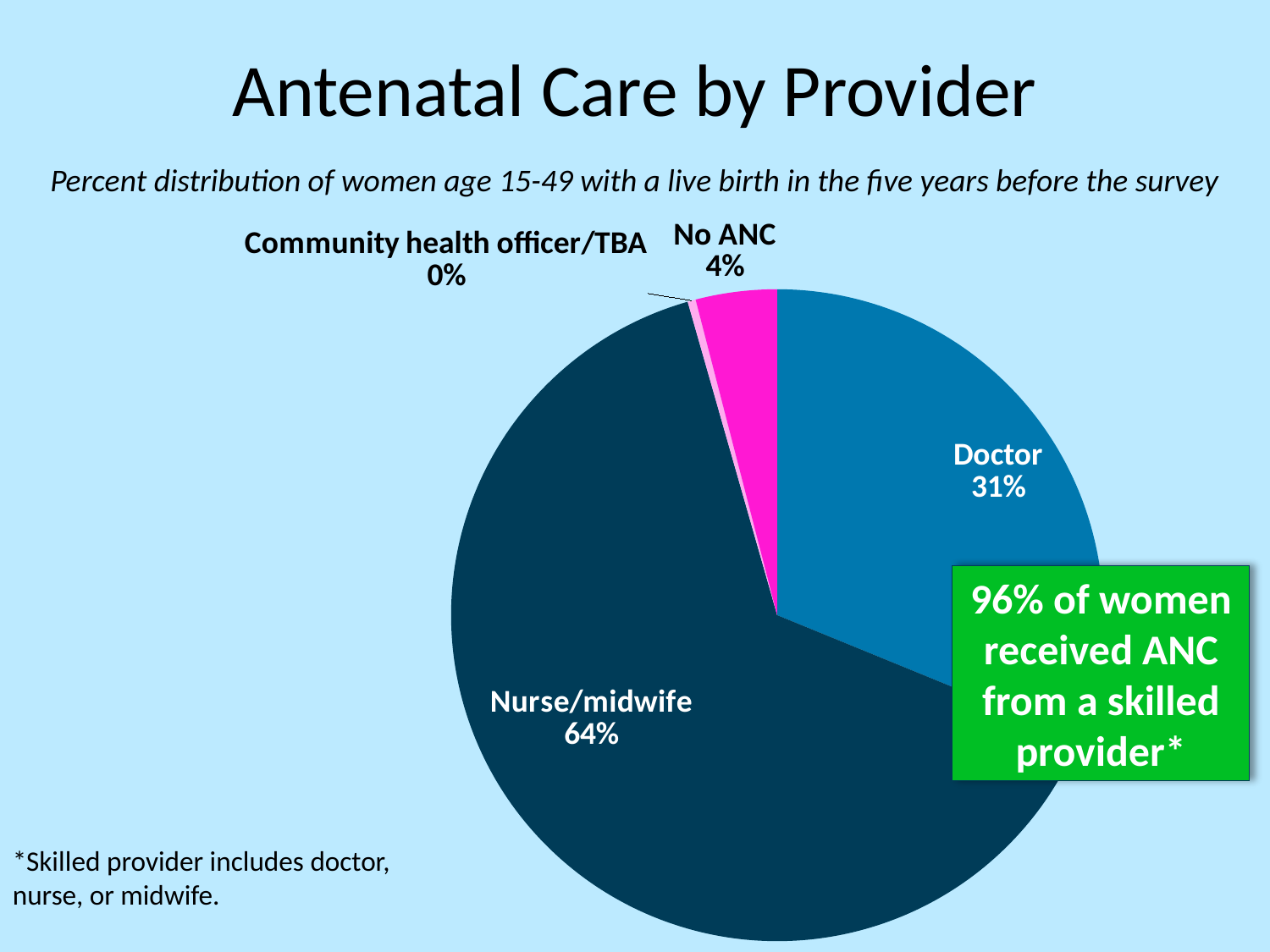

# Antenatal Care by Provider
Percent distribution of women age 15-49 with a live birth in the five years before the survey

### Chart

| Category | Sales |
|---|---|
| Doctor | 31.0 |
| Nurse/midwife | 64.0 |
| Community health officer/TBA | 0.4 |
| No ANC | 4.0 |
96% of women received ANC from a skilled provider*
*Skilled provider includes doctor, nurse, or midwife.